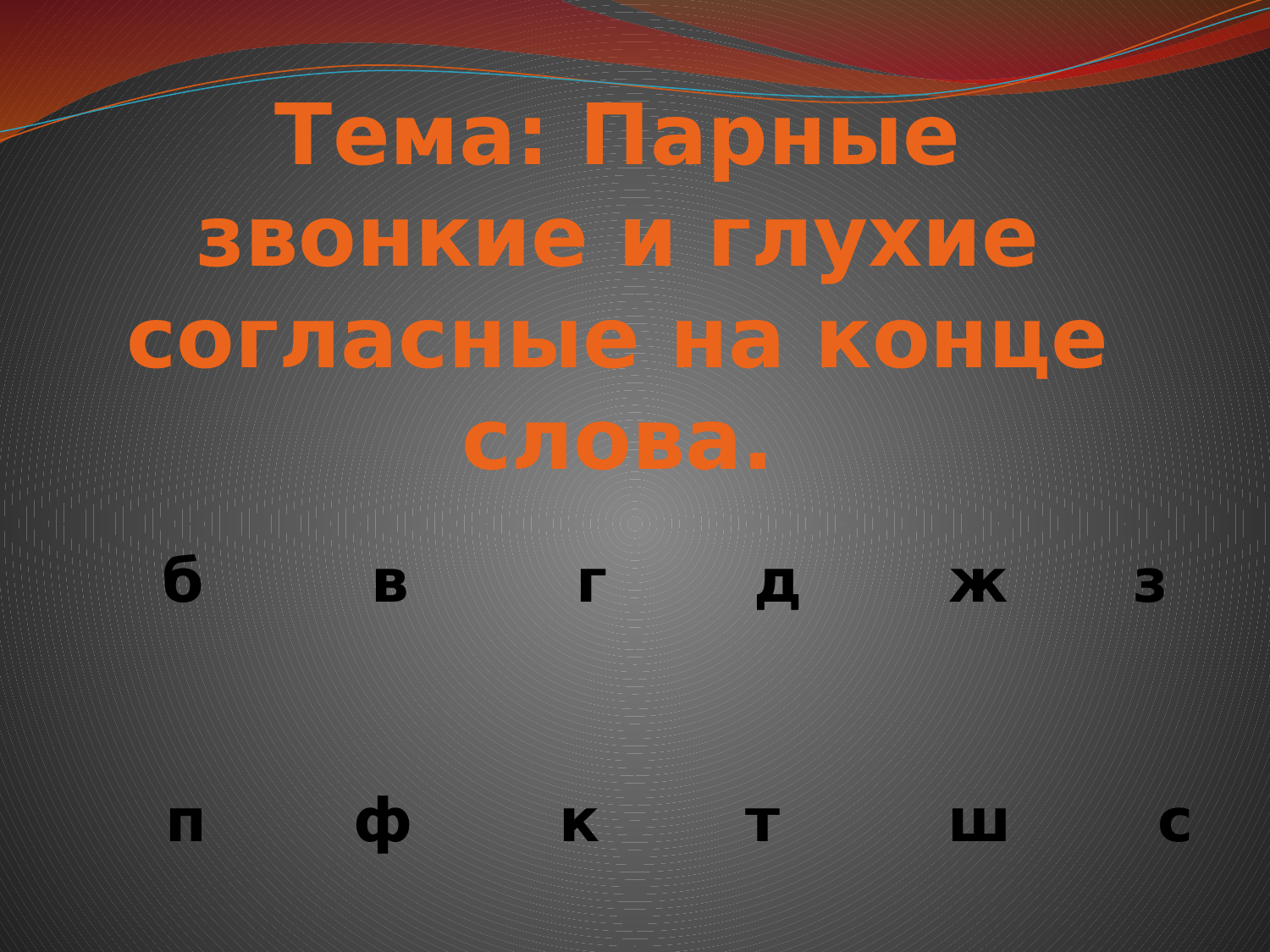

# Тема: Парные звонкие и глухие согласные на конце слова.
    б        в        г       д       ж      з

    п       ф       к       т        ш       с